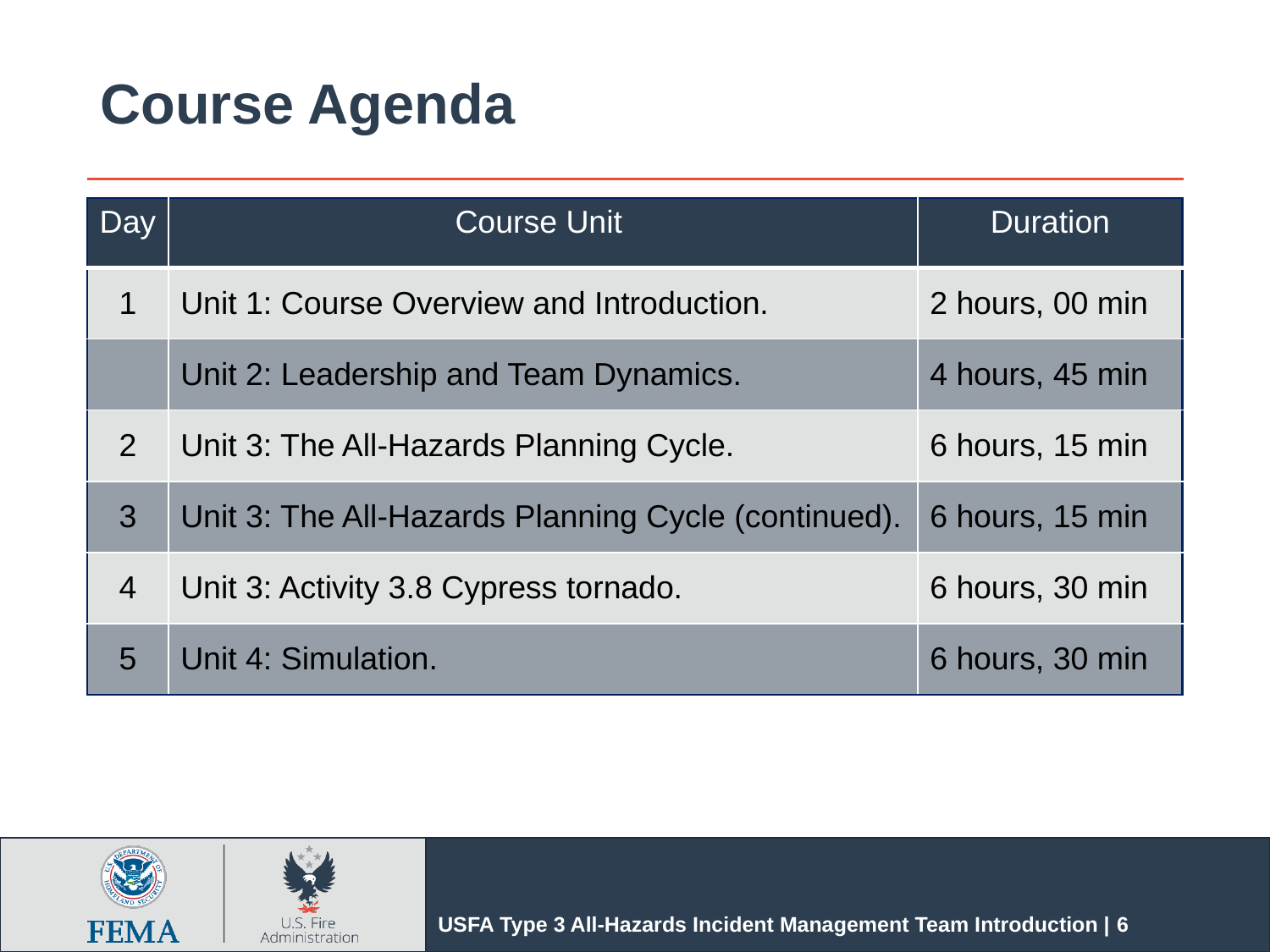

# Course Agenda
| Day | Course Unit | Duration |
| --- | --- | --- |
| 1 | Unit 1: Course Overview and Introduction. | 2 hours, 00 min |
|  | Unit 2: Leadership and Team Dynamics. | 4 hours, 45 min |
| 2 | Unit 3: The All-Hazards Planning Cycle. | 6 hours, 15 min |
| 3 | Unit 3: The All-Hazards Planning Cycle (continued). | 6 hours, 15 min |
| 4 | Unit 3: Activity 3.8 Cypress tornado. | 6 hours, 30 min |
| 5 | Unit 4: Simulation. | 6 hours, 30 min |
USFA Type 3 All-Hazards Incident Management Team Introduction | 6